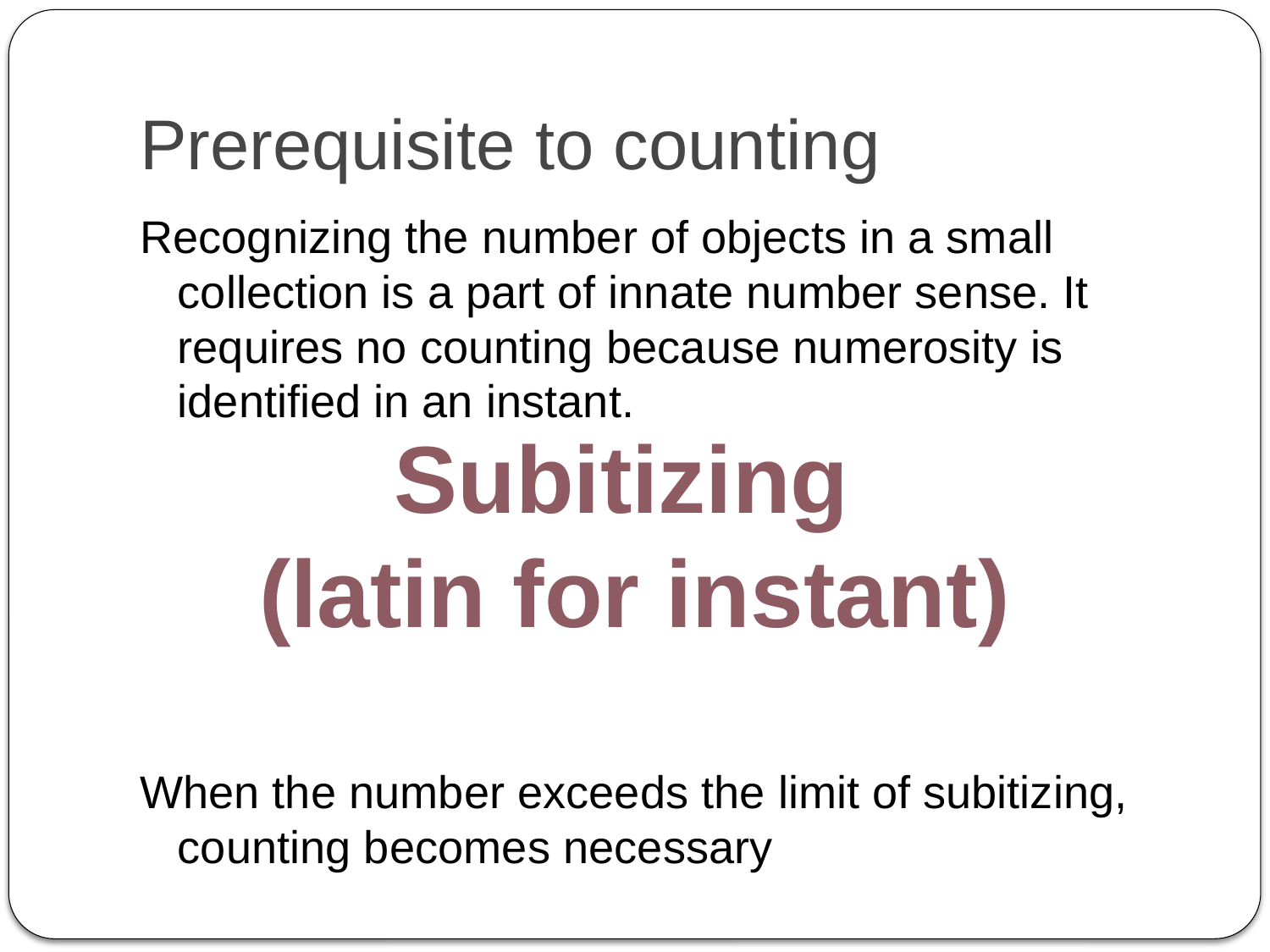

# Prerequisite to counting
Recognizing the number of objects in a small collection is a part of innate number sense. It requires no counting because numerosity is identified in an instant.

When the number exceeds the limit of subitizing, counting becomes necessary
Subitizing
(latin for instant)